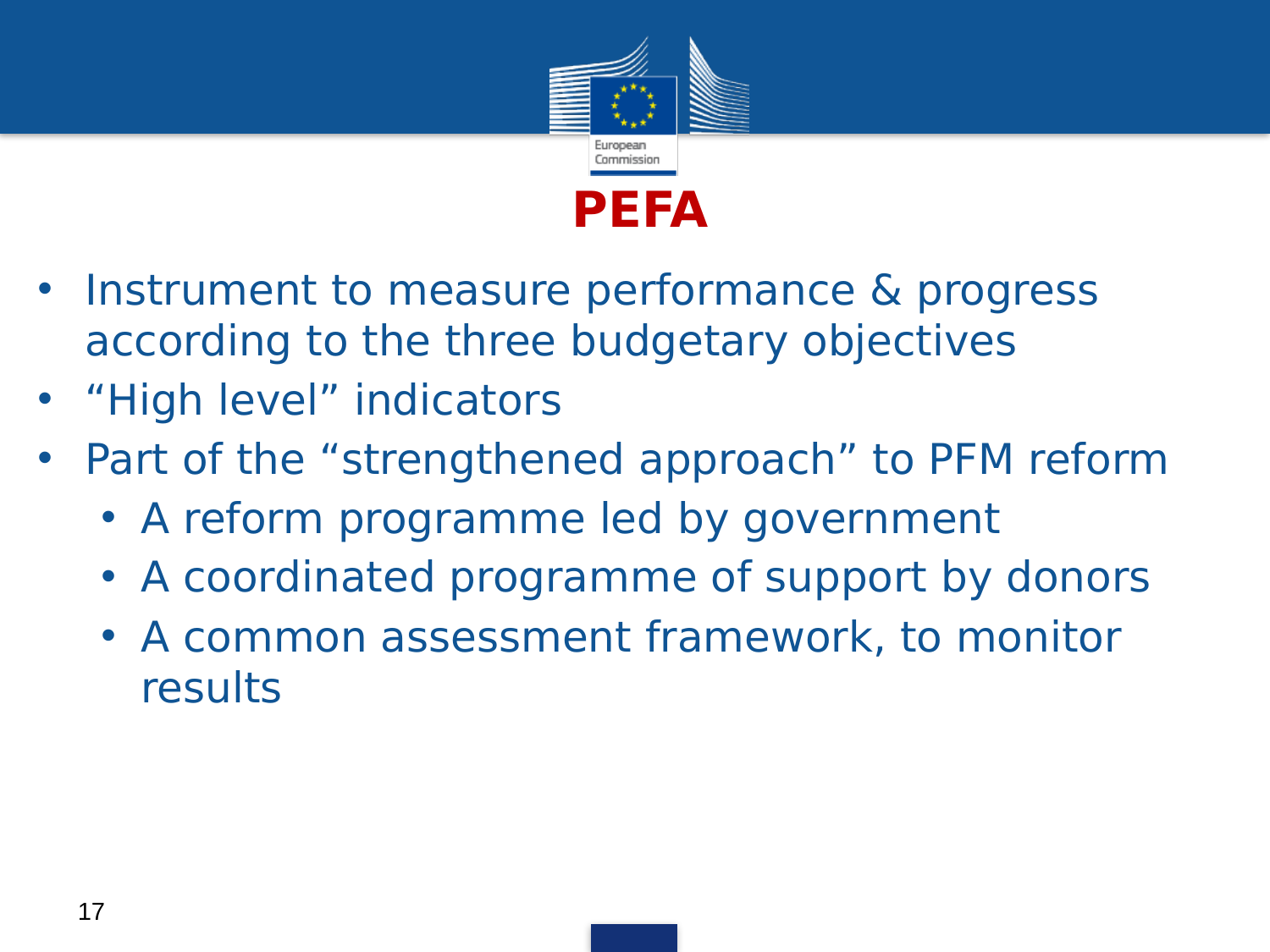

# PEFA
Instrument to measure performance & progress according to the three budgetary objectives
“High level” indicators
Part of the “strengthened approach” to PFM reform
A reform programme led by government
A coordinated programme of support by donors
A common assessment framework, to monitor results
17